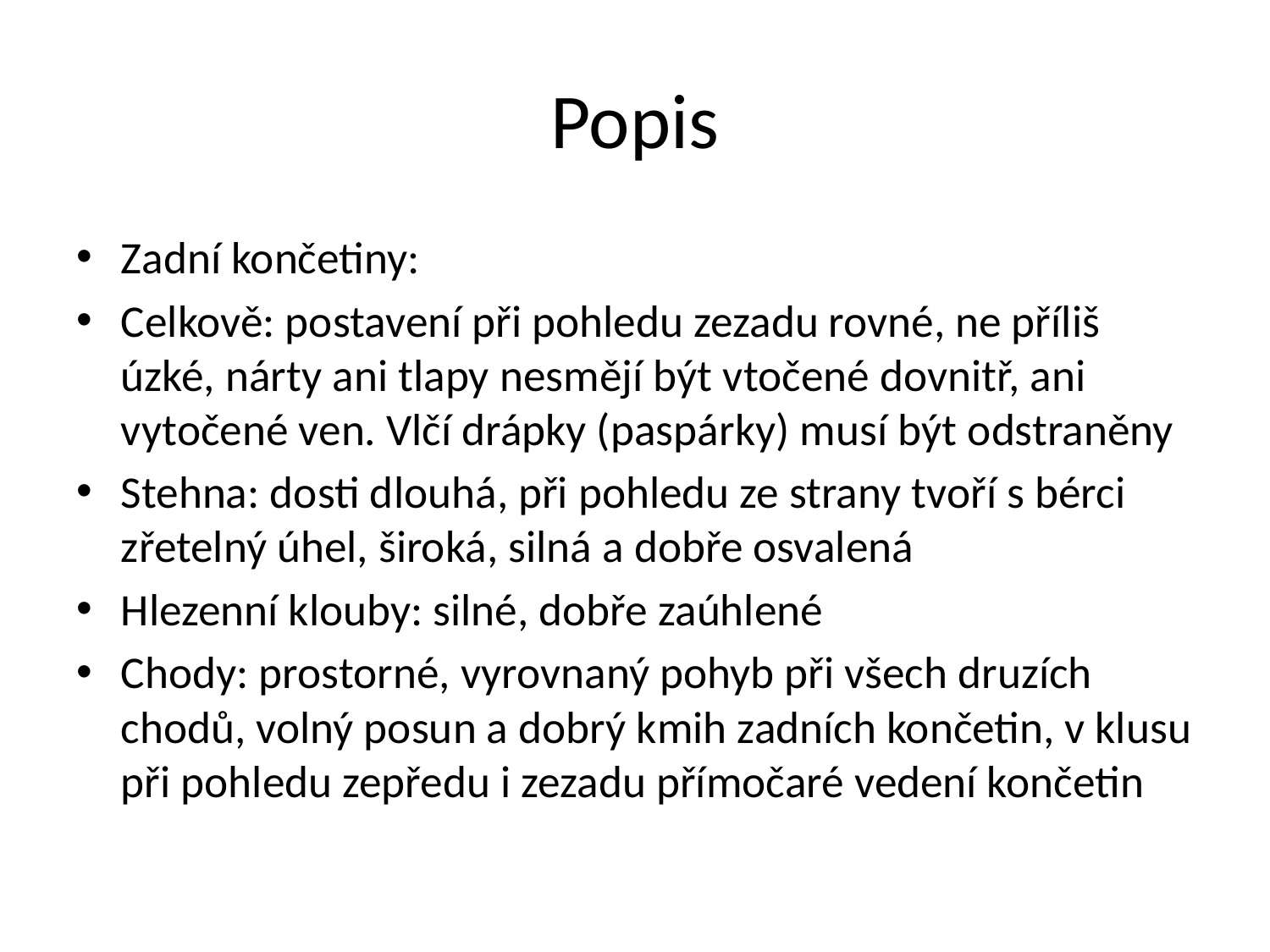

# Popis
Zadní končetiny:
Celkově: postavení při pohledu zezadu rovné, ne příliš úzké, nárty ani tlapy nesmějí být vtočené dovnitř, ani vytočené ven. Vlčí drápky (paspárky) musí být odstraněny
Stehna: dosti dlouhá, při pohledu ze strany tvoří s bérci zřetelný úhel, široká, silná a dobře osvalená
Hlezenní klouby: silné, dobře zaúhlené
Chody: prostorné, vyrovnaný pohyb při všech druzích chodů, volný posun a dobrý kmih zadních končetin, v klusu při pohledu zepředu i zezadu přímočaré vedení končetin